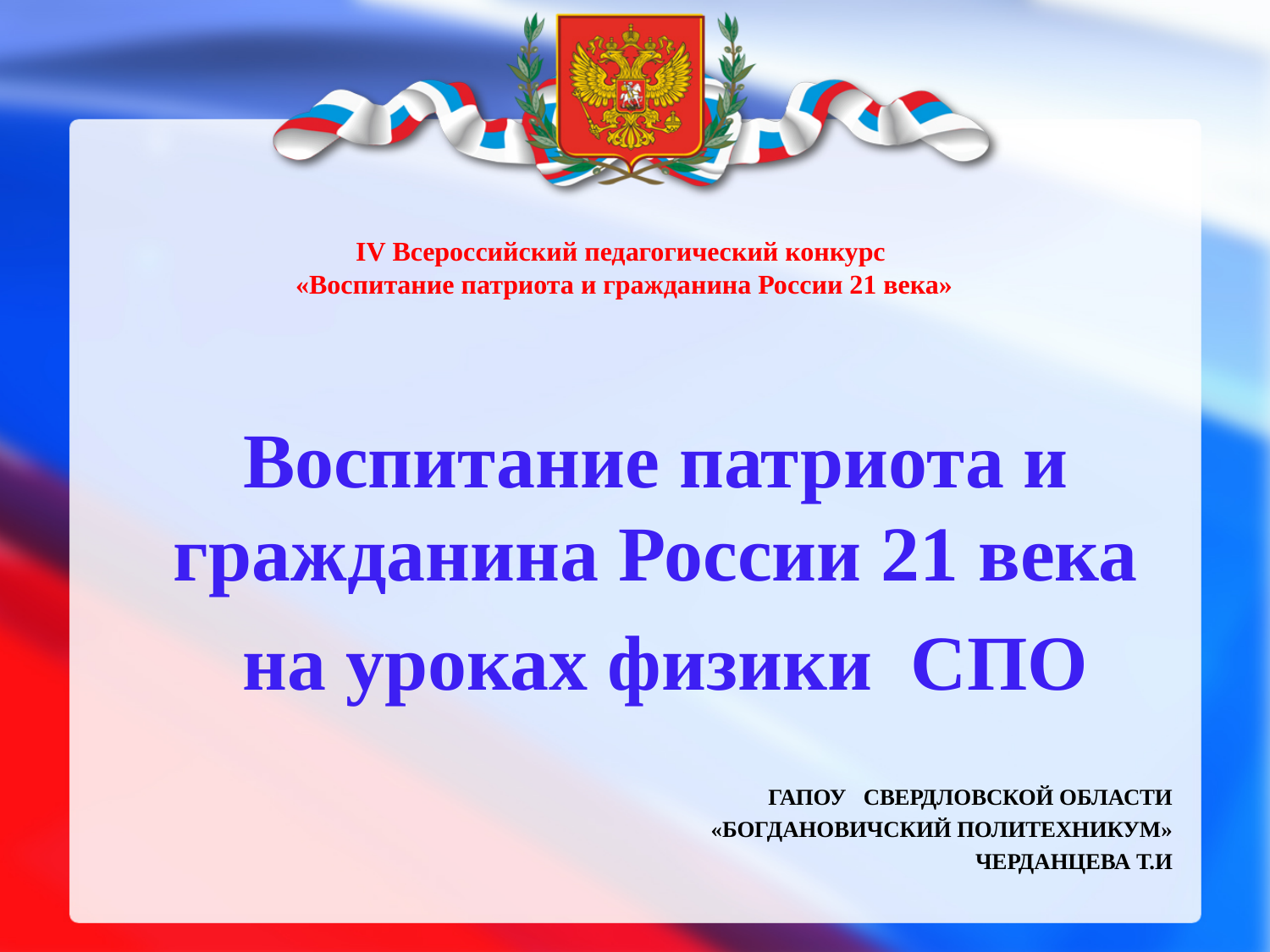

# IV Всероссийский педагогический конкурс «Воспитание патриота и гражданина России 21 века»

Воспитание патриота и гражданина России 21 века
 на уроках физики  СПО

ГапоУ   СВЕРДЛОВСКОЙ ОБЛАСТИ
«Богдановичский политехникум»
Черданцева Т.И